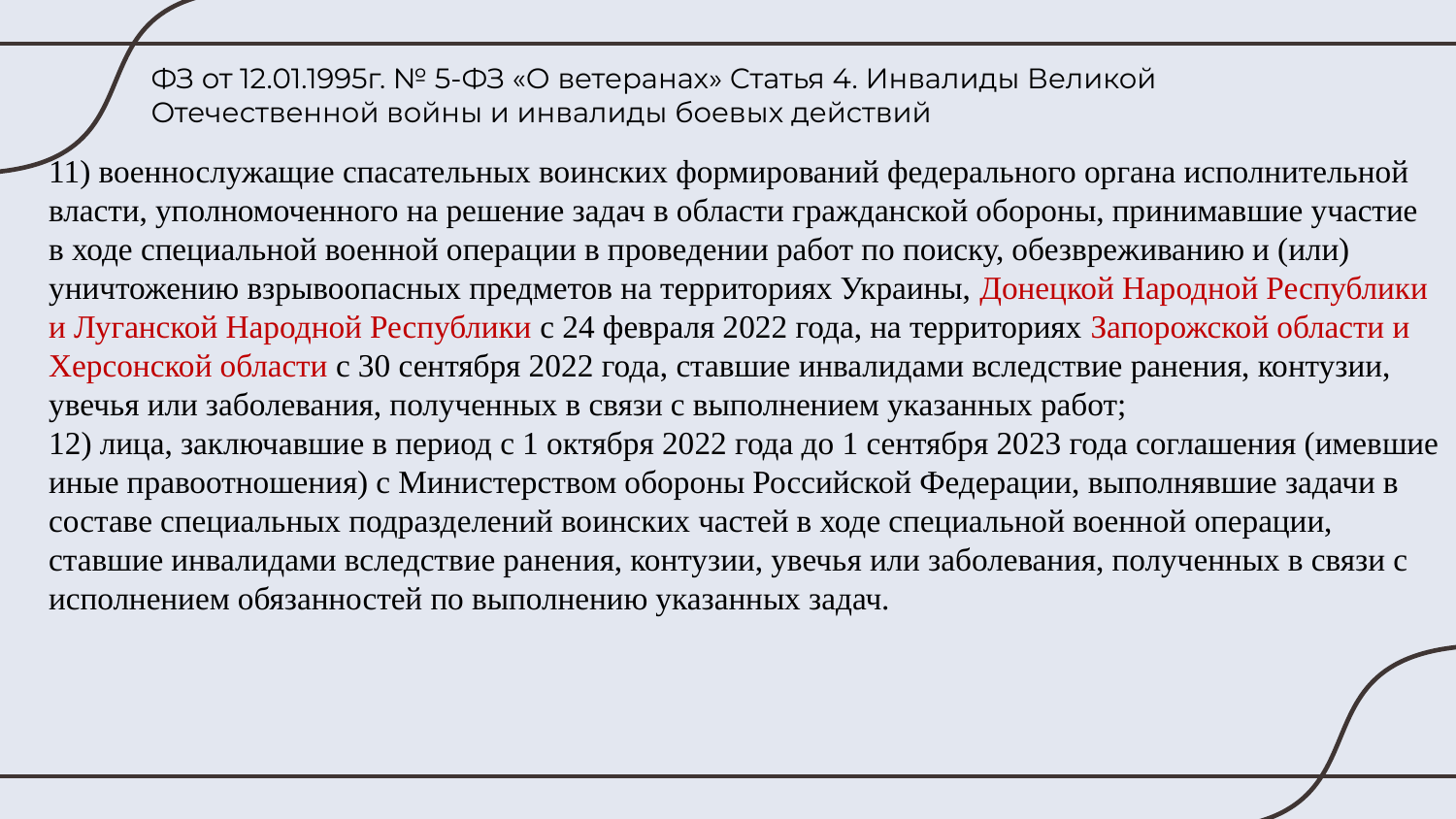

ФЗ от 12.01.1995г. № 5-ФЗ «О ветеранах» Статья 4. Инвалиды Великой Отечественной войны и инвалиды боевых действий
# 11) военнослужащие спасательных воинских формирований федерального органа исполнительной власти, уполномоченного на решение задач в области гражданской обороны, принимавшие участие в ходе специальной военной операции в проведении работ по поиску, обезвреживанию и (или) уничтожению взрывоопасных предметов на территориях Украины, Донецкой Народной Республики и Луганской Народной Республики с 24 февраля 2022 года, на территориях Запорожской области и Херсонской области с 30 сентября 2022 года, ставшие инвалидами вследствие ранения, контузии, увечья или заболевания, полученных в связи с выполнением указанных работ; 12) лица, заключавшие в период с 1 октября 2022 года до 1 сентября 2023 года соглашения (имевшие иные правоотношения) с Министерством обороны Российской Федерации, выполнявшие задачи в составе специальных подразделений воинских частей в ходе специальной военной операции, ставшие инвалидами вследствие ранения, контузии, увечья или заболевания, полученных в связи с исполнением обязанностей по выполнению указанных задач.